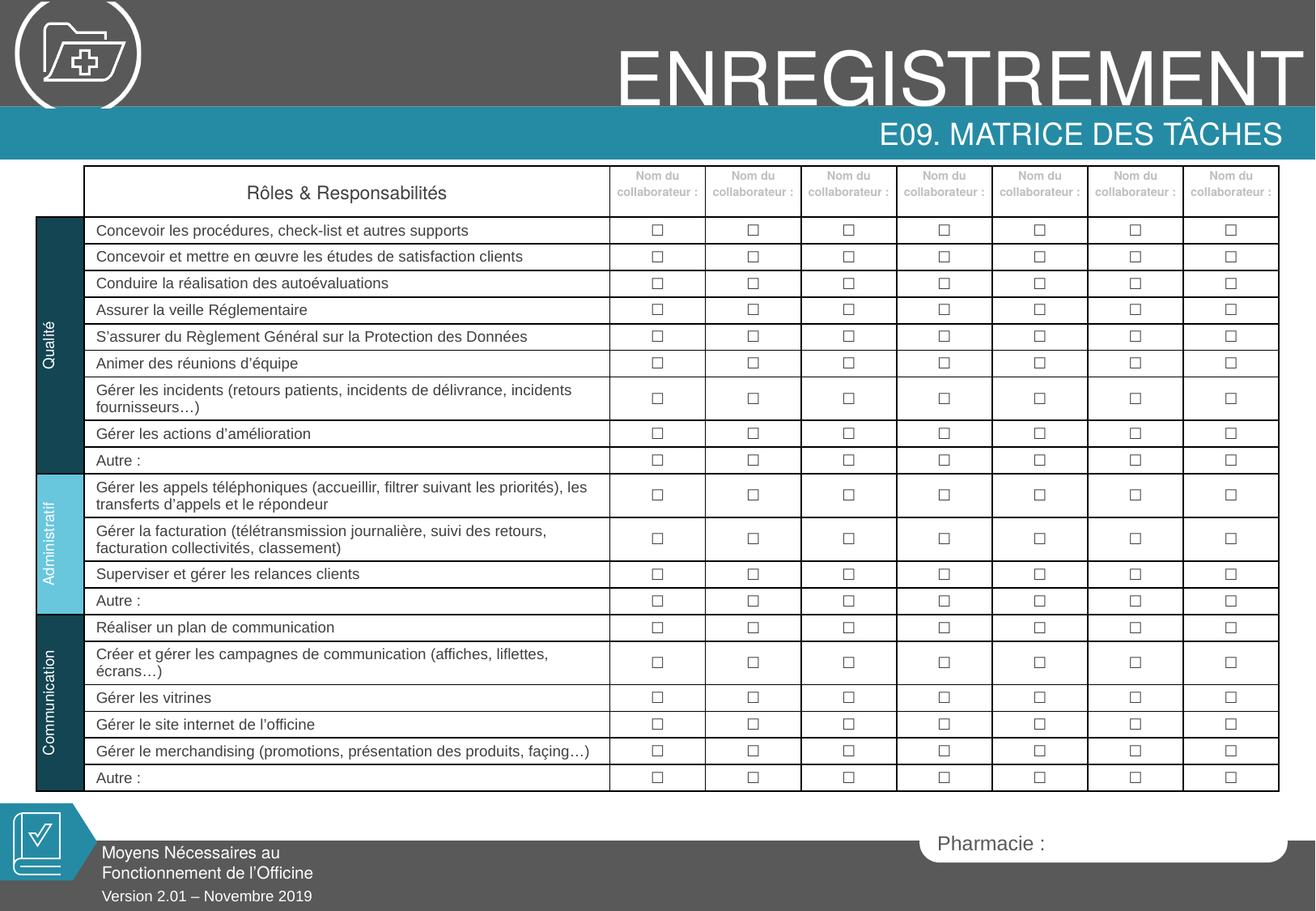

# E09. Matrice des tâches
|  | Rôles & Responsabilités | Nom du collaborateur : | Nom du collaborateur : | Nom du collaborateur : | Nom du collaborateur : | Nom du collaborateur : | Nom du collaborateur : | Nom du collaborateur : |
| --- | --- | --- | --- | --- | --- | --- | --- | --- |
| Qualité | Concevoir les procédures, check-list et autres supports | ☐ | ☐ | ☐ | ☐ | ☐ | ☐ | ☐ |
|  | Concevoir et mettre en œuvre les études de satisfaction clients | ☐ | ☐ | ☐ | ☐ | ☐ | ☐ | ☐ |
|  | Conduire la réalisation des autoévaluations | ☐ | ☐ | ☐ | ☐ | ☐ | ☐ | ☐ |
|  | Assurer la veille Réglementaire | ☐ | ☐ | ☐ | ☐ | ☐ | ☐ | ☐ |
|  | S’assurer du Règlement Général sur la Protection des Données | ☐ | ☐ | ☐ | ☐ | ☐ | ☐ | ☐ |
|  | Animer des réunions d’équipe | ☐ | ☐ | ☐ | ☐ | ☐ | ☐ | ☐ |
|  | Gérer les incidents (retours patients, incidents de délivrance, incidents fournisseurs…) | ☐ | ☐ | ☐ | ☐ | ☐ | ☐ | ☐ |
|  | Gérer les actions d’amélioration | ☐ | ☐ | ☐ | ☐ | ☐ | ☐ | ☐ |
|  | Autre : | ☐ | ☐ | ☐ | ☐ | ☐ | ☐ | ☐ |
| Administratif | Gérer les appels téléphoniques (accueillir, filtrer suivant les priorités), les transferts d’appels et le répondeur | ☐ | ☐ | ☐ | ☐ | ☐ | ☐ | ☐ |
|  | Gérer la facturation (télétransmission journalière, suivi des retours, facturation collectivités, classement) | ☐ | ☐ | ☐ | ☐ | ☐ | ☐ | ☐ |
|  | Superviser et gérer les relances clients | ☐ | ☐ | ☐ | ☐ | ☐ | ☐ | ☐ |
|  | Autre : | ☐ | ☐ | ☐ | ☐ | ☐ | ☐ | ☐ |
| Communication | Réaliser un plan de communication | ☐ | ☐ | ☐ | ☐ | ☐ | ☐ | ☐ |
|  | Créer et gérer les campagnes de communication (affiches, liflettes, écrans…) | ☐ | ☐ | ☐ | ☐ | ☐ | ☐ | ☐ |
|  | Gérer les vitrines | ☐ | ☐ | ☐ | ☐ | ☐ | ☐ | ☐ |
|  | Gérer le site internet de l’officine | ☐ | ☐ | ☐ | ☐ | ☐ | ☐ | ☐ |
|  | Gérer le merchandising (promotions, présentation des produits, façing…) | ☐ | ☐ | ☐ | ☐ | ☐ | ☐ | ☐ |
|  | Autre : | ☐ | ☐ | ☐ | ☐ | ☐ | ☐ | ☐ |